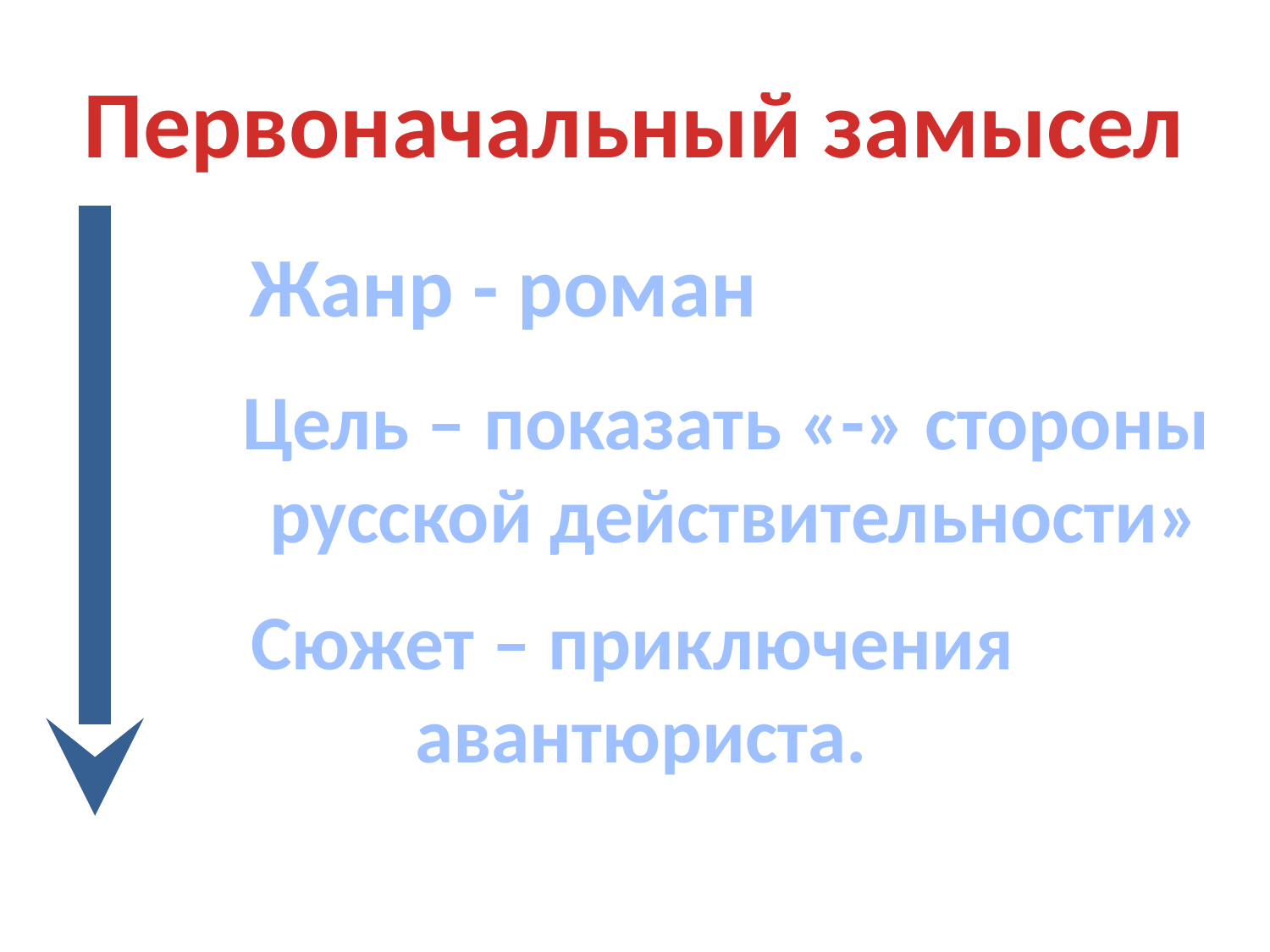

Первоначальный замысел
Жанр - роман
Цель – показать «-» стороны
русской действительности»
Сюжет – приключения
авантюриста.